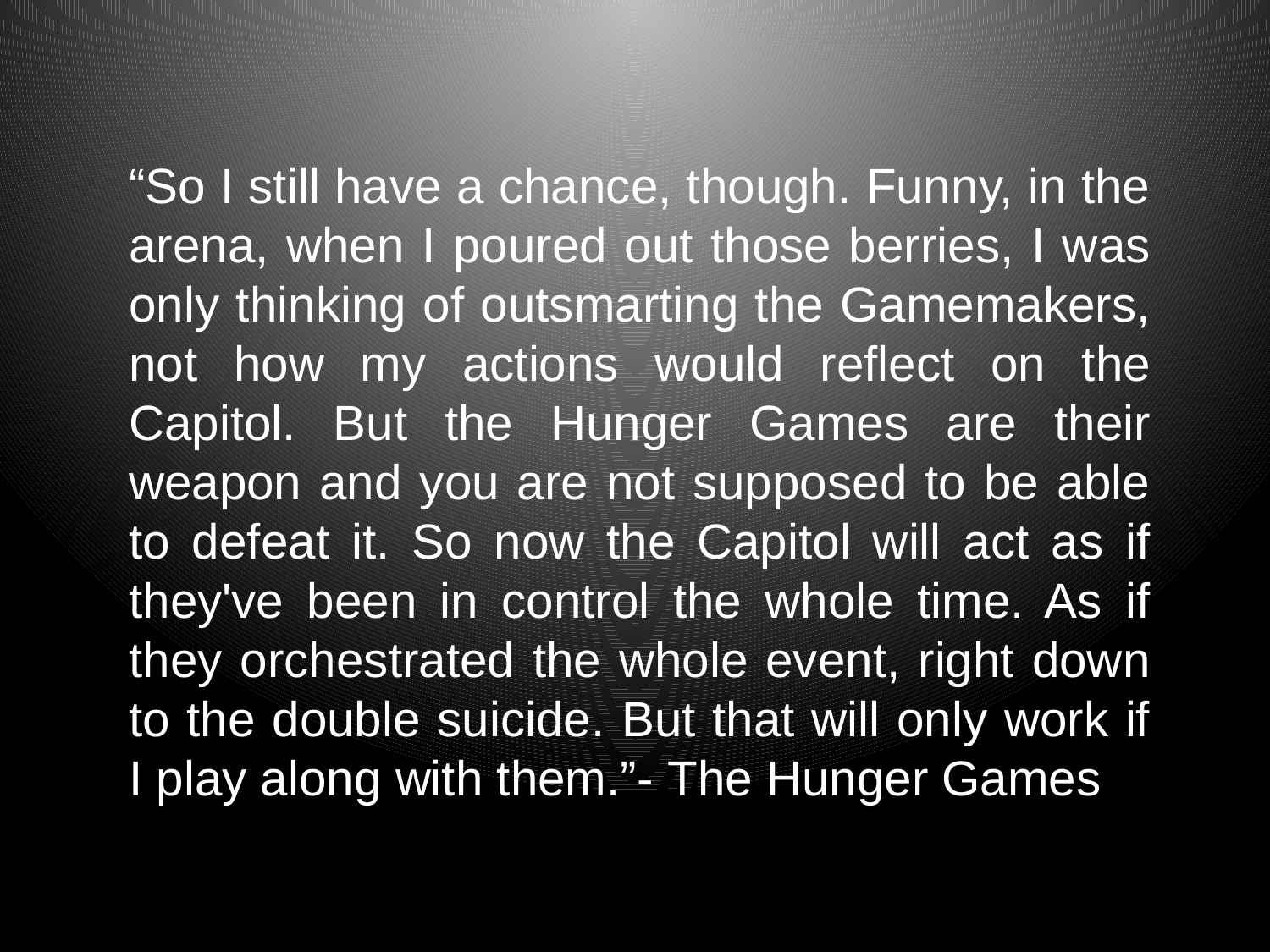

“So I still have a chance, though. Funny, in the arena, when I poured out those berries, I was only thinking of outsmarting the Gamemakers, not how my actions would reflect on the Capitol. But the Hunger Games are their weapon and you are not supposed to be able to defeat it. So now the Capitol will act as if they've been in control the whole time. As if they orchestrated the whole event, right down to the double suicide. But that will only work if I play along with them.”- The Hunger Games